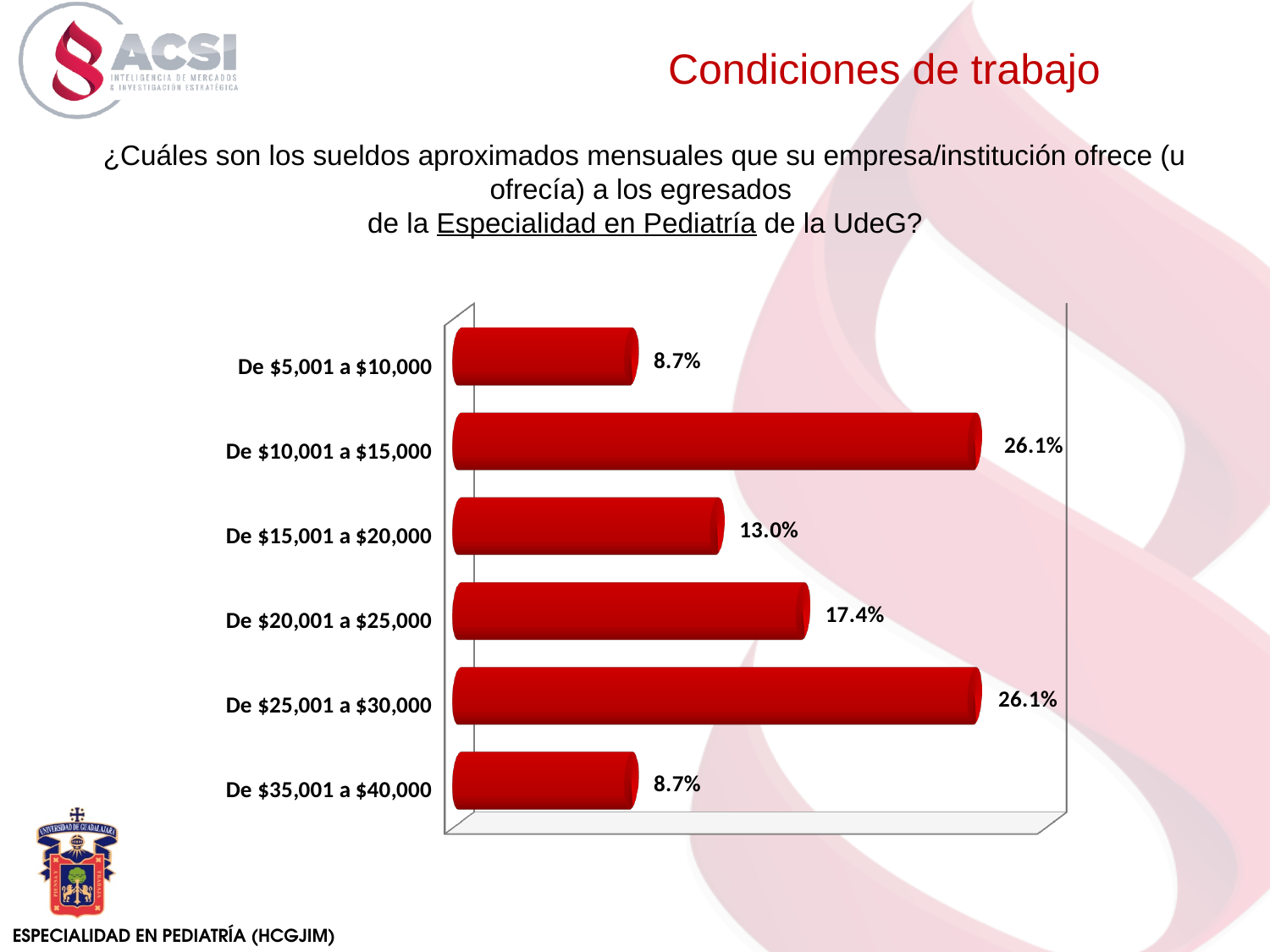

Condiciones de trabajo
¿Cuáles son los sueldos aproximados mensuales que su empresa/institución ofrece (u ofrecía) a los egresados
de la Especialidad en Pediatría de la UdeG?

[unsupported chart]